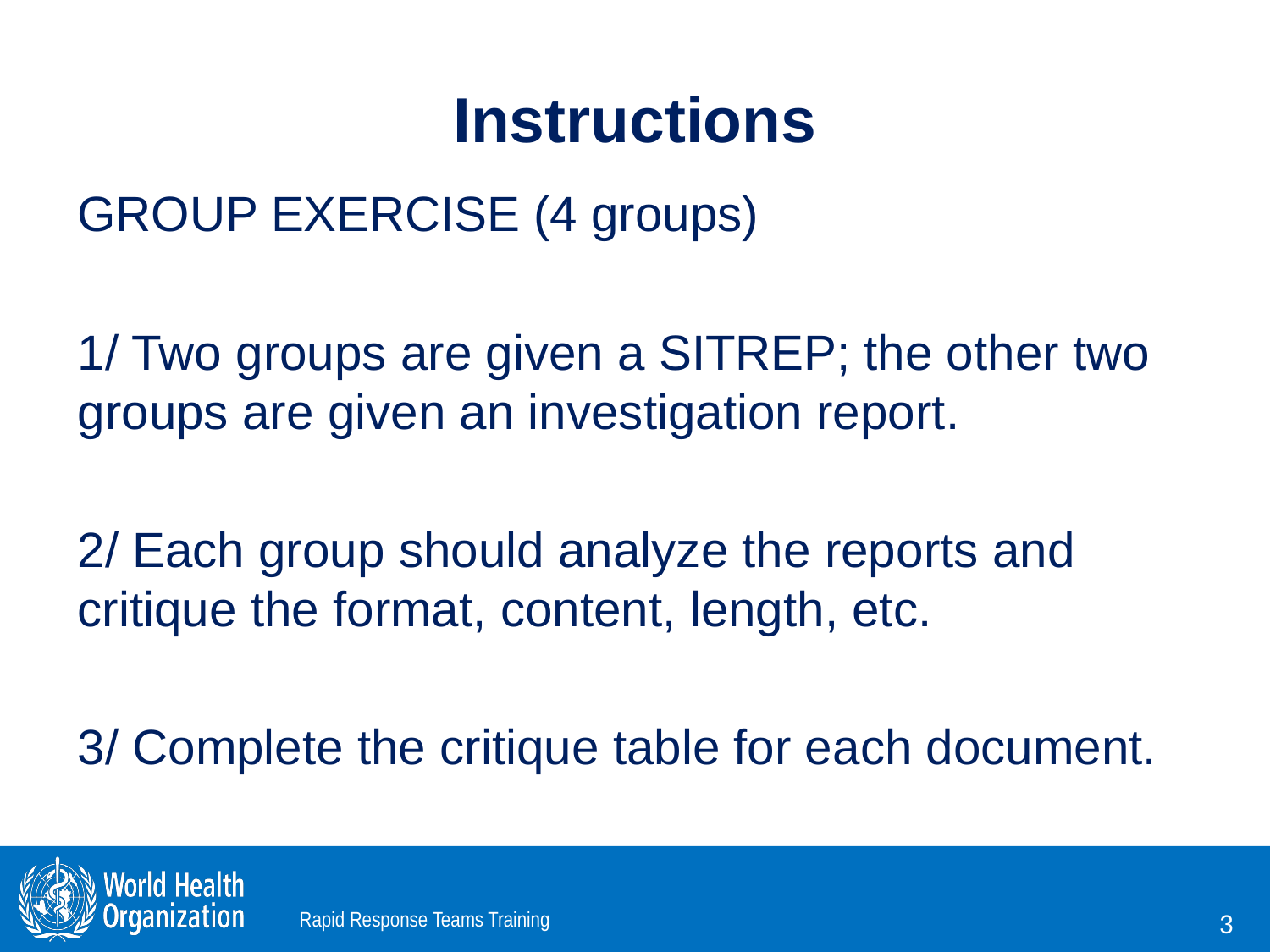

# Instructions
GROUP EXERCISE (4 groups)

1/ Two groups are given a SITREP; the other two groups are given an investigation report.

2/ Each group should analyze the reports and critique the format, content, length, etc.

3/ Complete the critique table for each document.